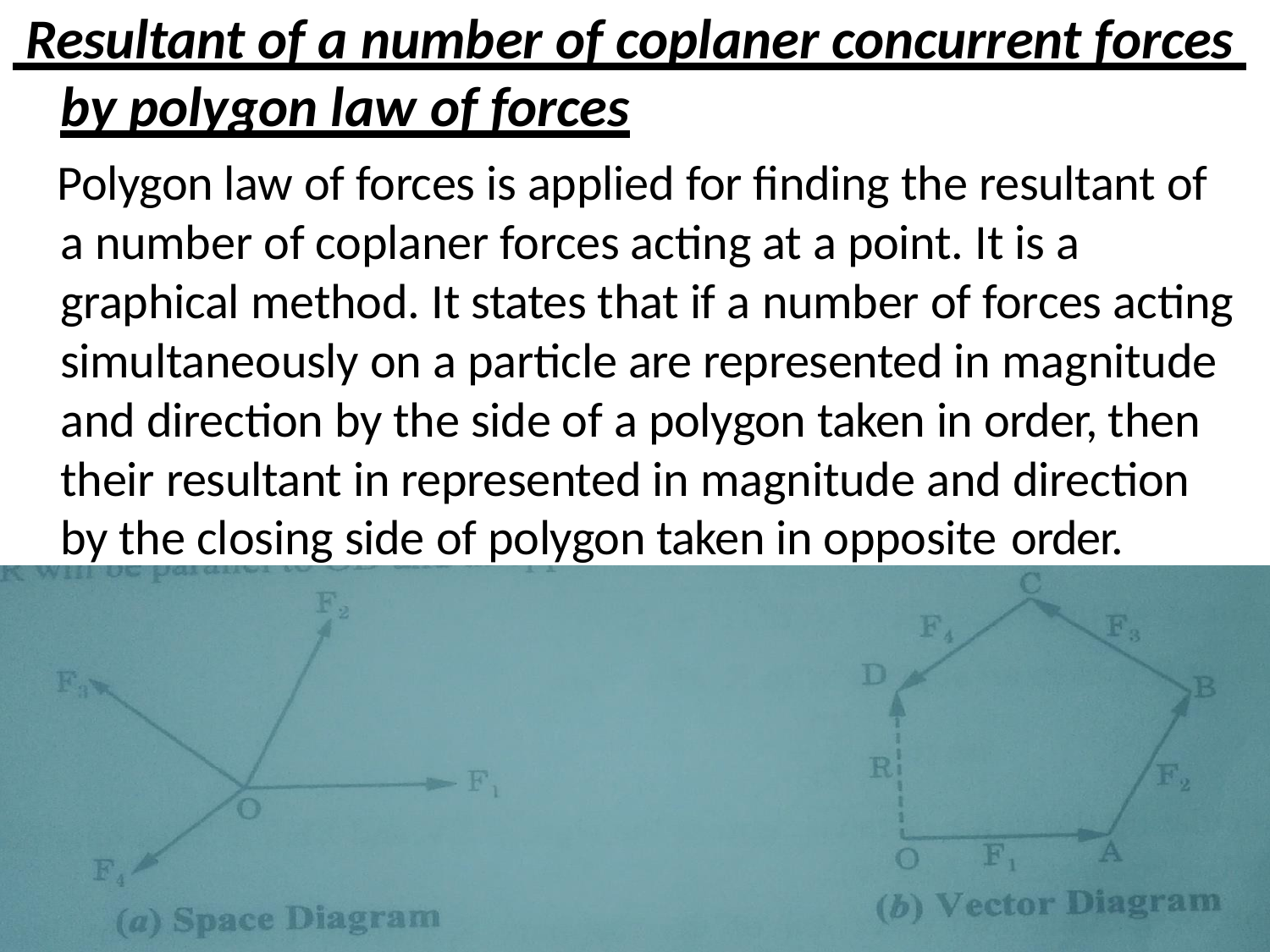

# Resultant of a number of coplaner concurrent forces  by polygon law of forces
Polygon law of forces is applied for finding the resultant of  a number of coplaner forces acting at a point. It is a  graphical method. It states that if a number of forces acting  simultaneously on a particle are represented in magnitude  and direction by the side of a polygon taken in order, then  their resultant in represented in magnitude and direction  by the closing side of polygon taken in opposite order.